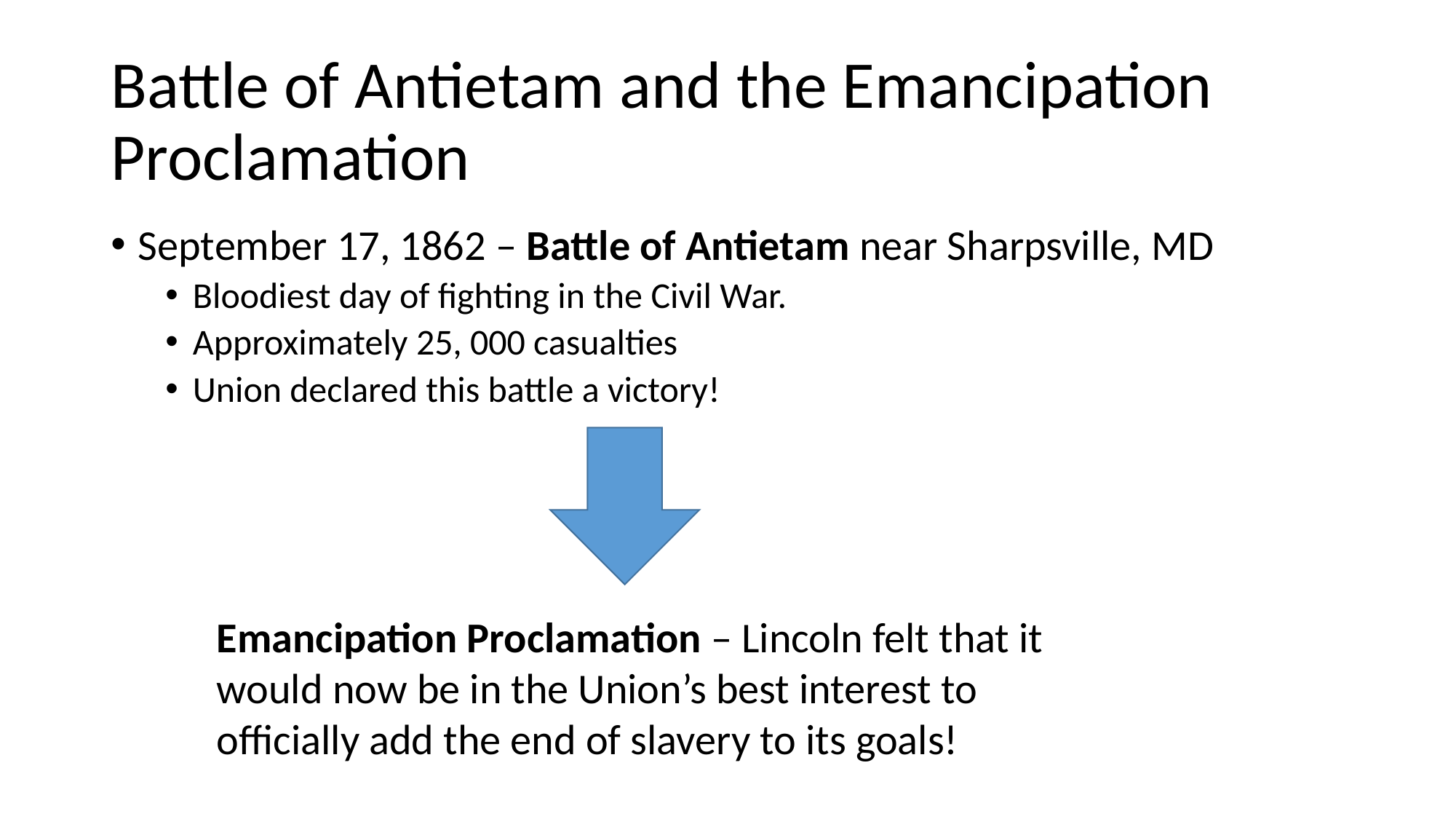

# Battle of Antietam and the Emancipation Proclamation
September 17, 1862 – Battle of Antietam near Sharpsville, MD
Bloodiest day of fighting in the Civil War.
Approximately 25, 000 casualties
Union declared this battle a victory!

Emancipation Proclamation – Lincoln felt that it would now be in the Union’s best interest to officially add the end of slavery to its goals!